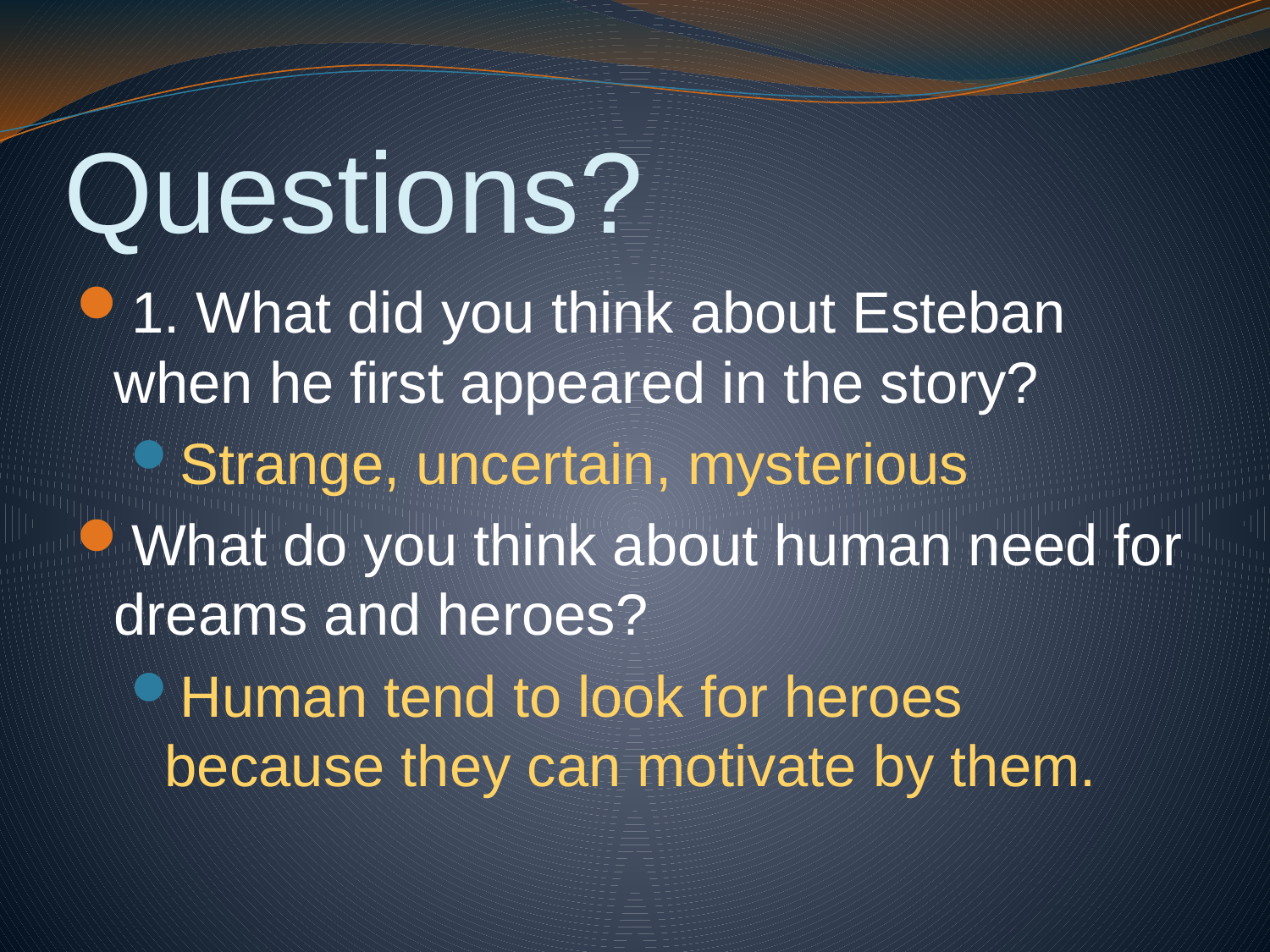

# Questions?
1. What did you think about Esteban when he first appeared in the story?
Strange, uncertain, mysterious
What do you think about human need for dreams and heroes?
Human tend to look for heroes because they can motivate by them.